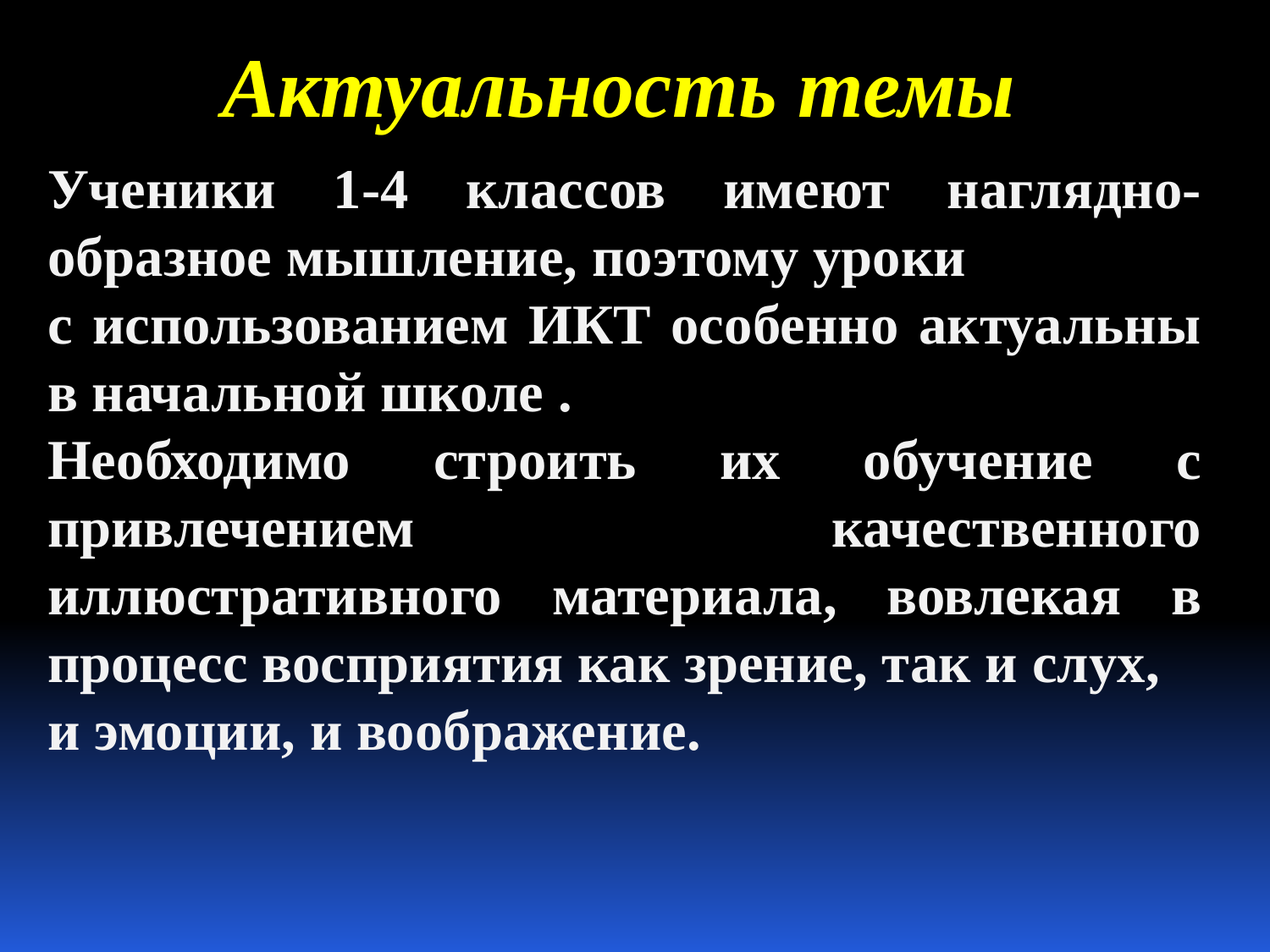

Актуальность темы
Ученики 1-4 классов имеют наглядно-образное мышление, поэтому уроки
с использованием ИКТ особенно актуальны в начальной школе .
Необходимо строить их обучение с привлечением качественного иллюстративного материала, вовлекая в процесс восприятия как зрение, так и слух,
и эмоции, и воображение.